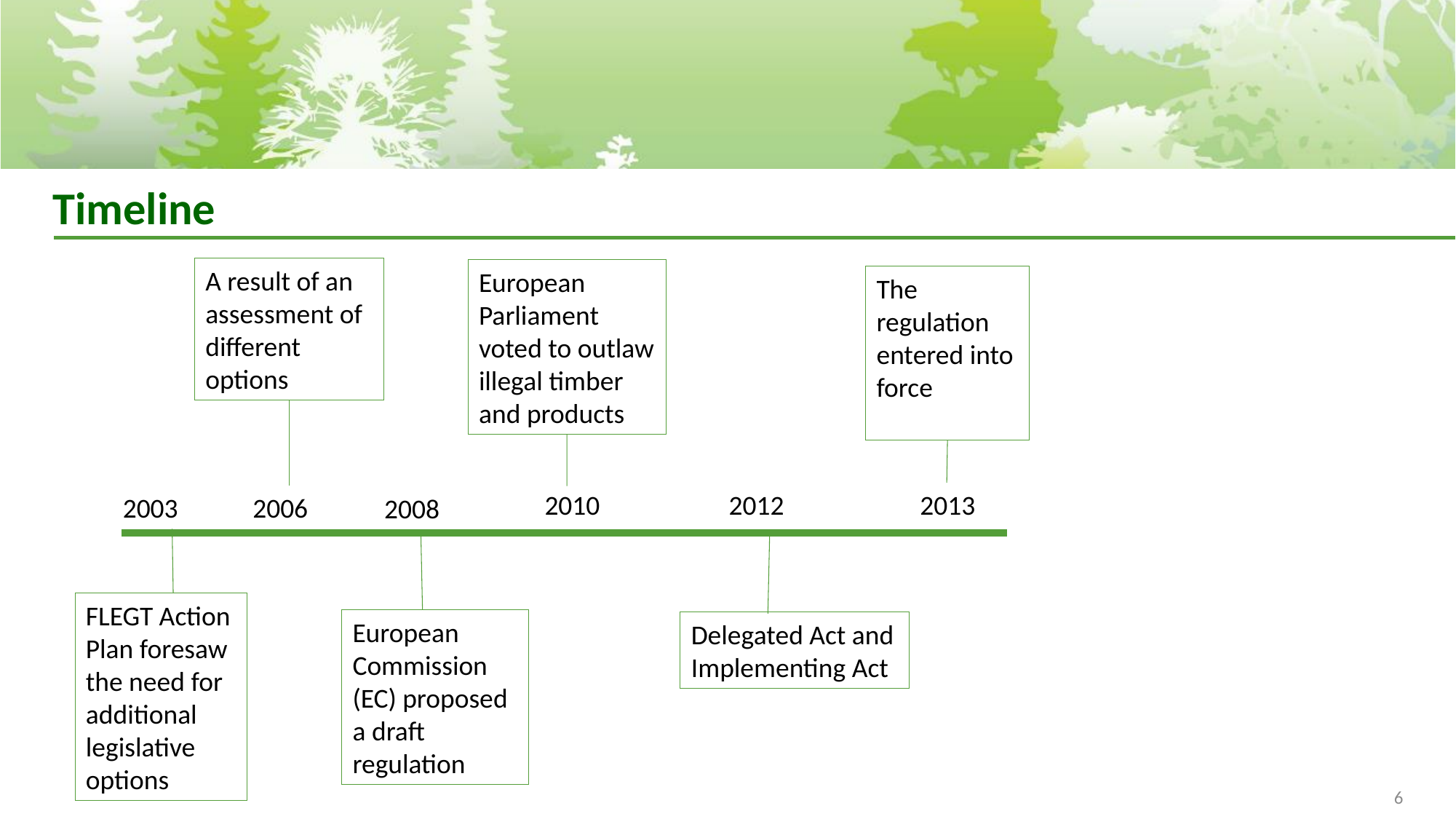

Timeline
A result of an assessment of different options
European Parliament voted to outlaw illegal timber and products
The regulation entered into force

2010
2012
2013
2003
2006
2008
FLEGT Action Plan foresaw the need for additional legislative options
European Commission (EC) proposed a draft regulation
Delegated Act and Implementing Act
6